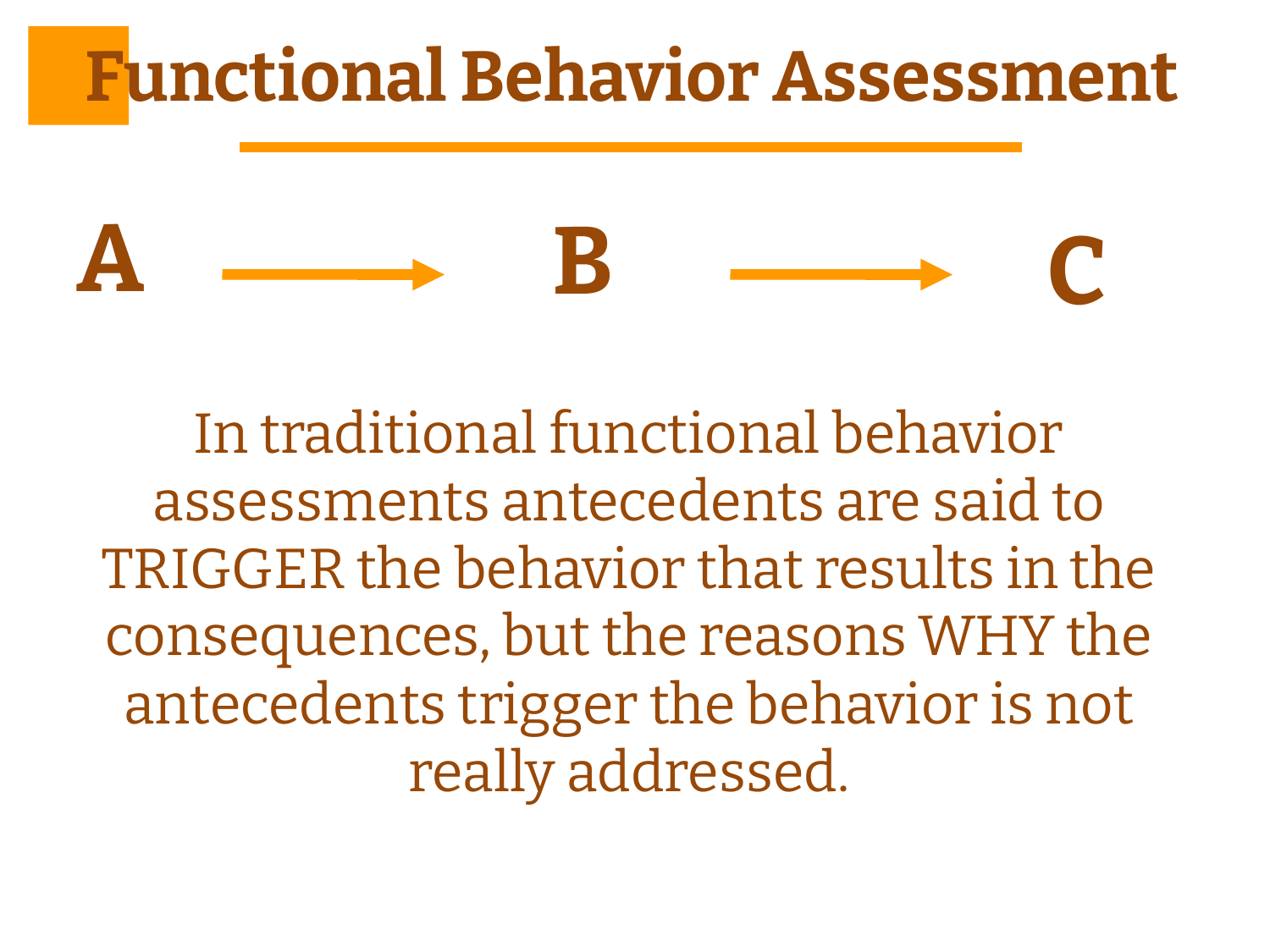

# Functional Behavior Assessment

A
B
C

In traditional functional behavior assessments antecedents are said to TRIGGER the behavior that results in the consequences, but the reasons WHY the antecedents trigger the behavior is not really addressed.